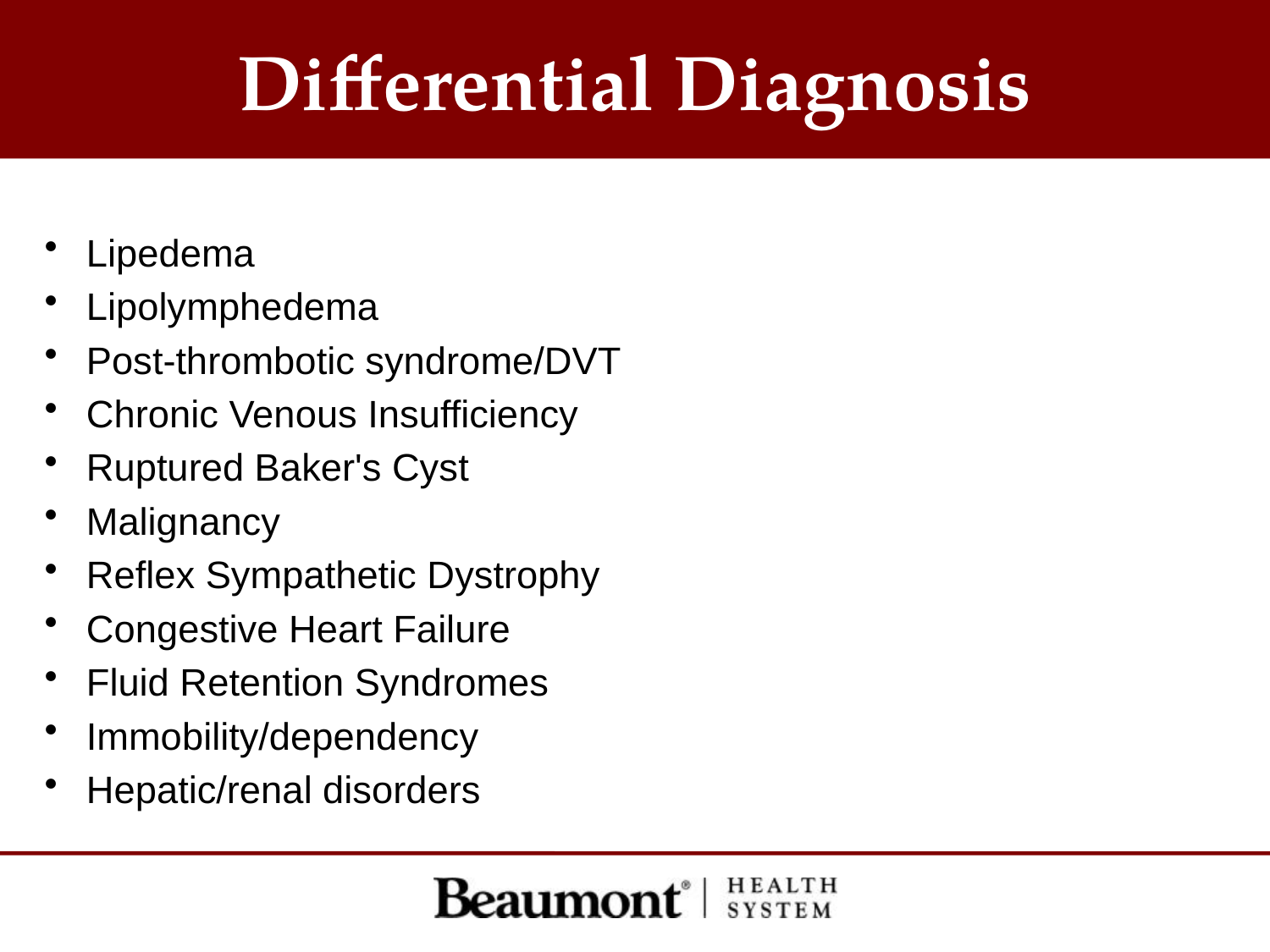

# Differential Diagnosis
Lipedema
Lipolymphedema
Post-thrombotic syndrome/DVT
Chronic Venous Insufficiency
Ruptured Baker's Cyst
Malignancy
Reflex Sympathetic Dystrophy
Congestive Heart Failure
Fluid Retention Syndromes
Immobility/dependency
Hepatic/renal disorders